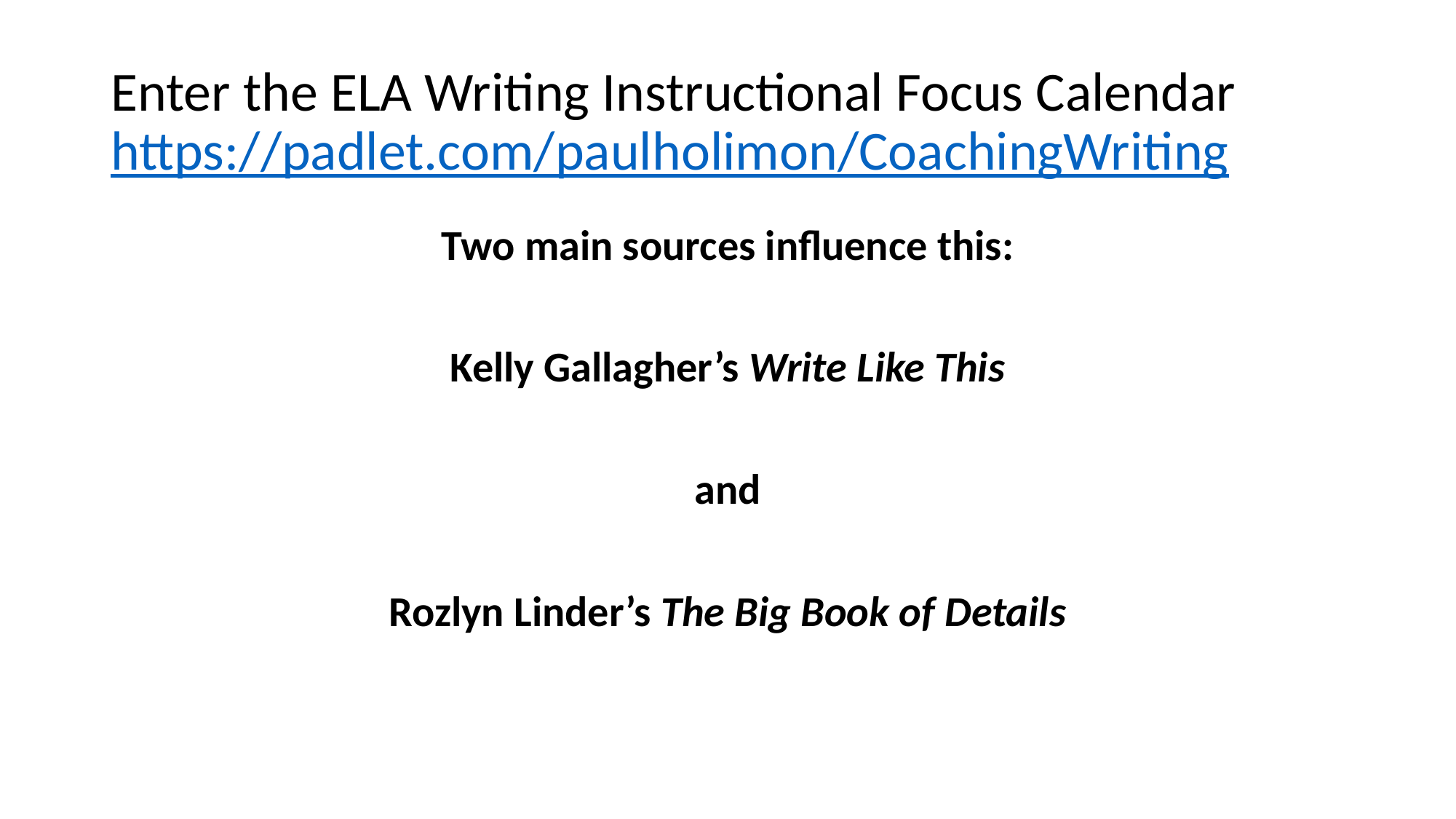

# Enter the ELA Writing Instructional Focus Calendar https://padlet.com/paulholimon/CoachingWriting
Two main sources influence this:

Kelly Gallagher’s Write Like This

and

Rozlyn Linder’s The Big Book of Details